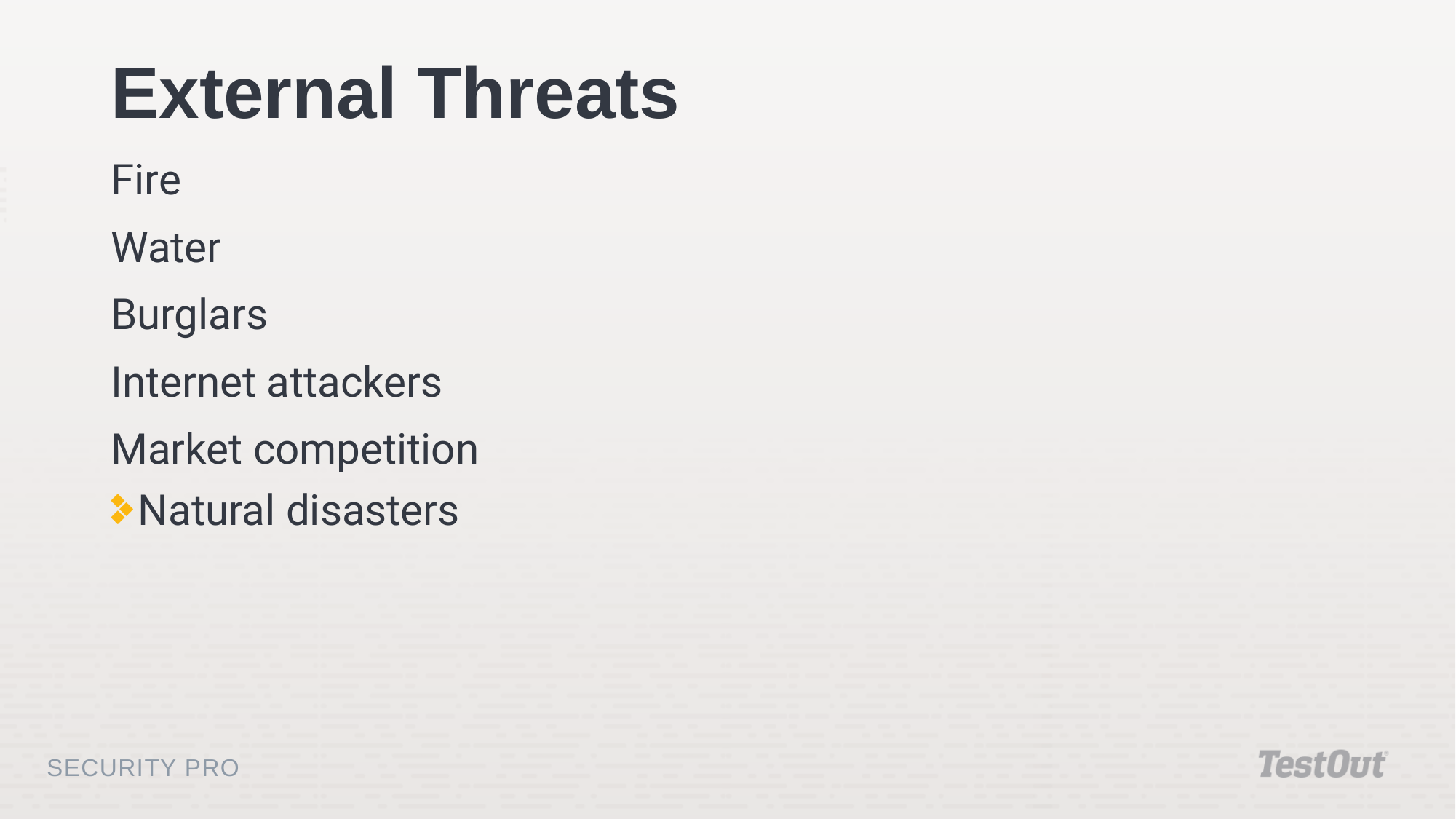

# External Threats
Fire
Water
Burglars
Internet attackers
Market competition
Natural disasters
Security Pro